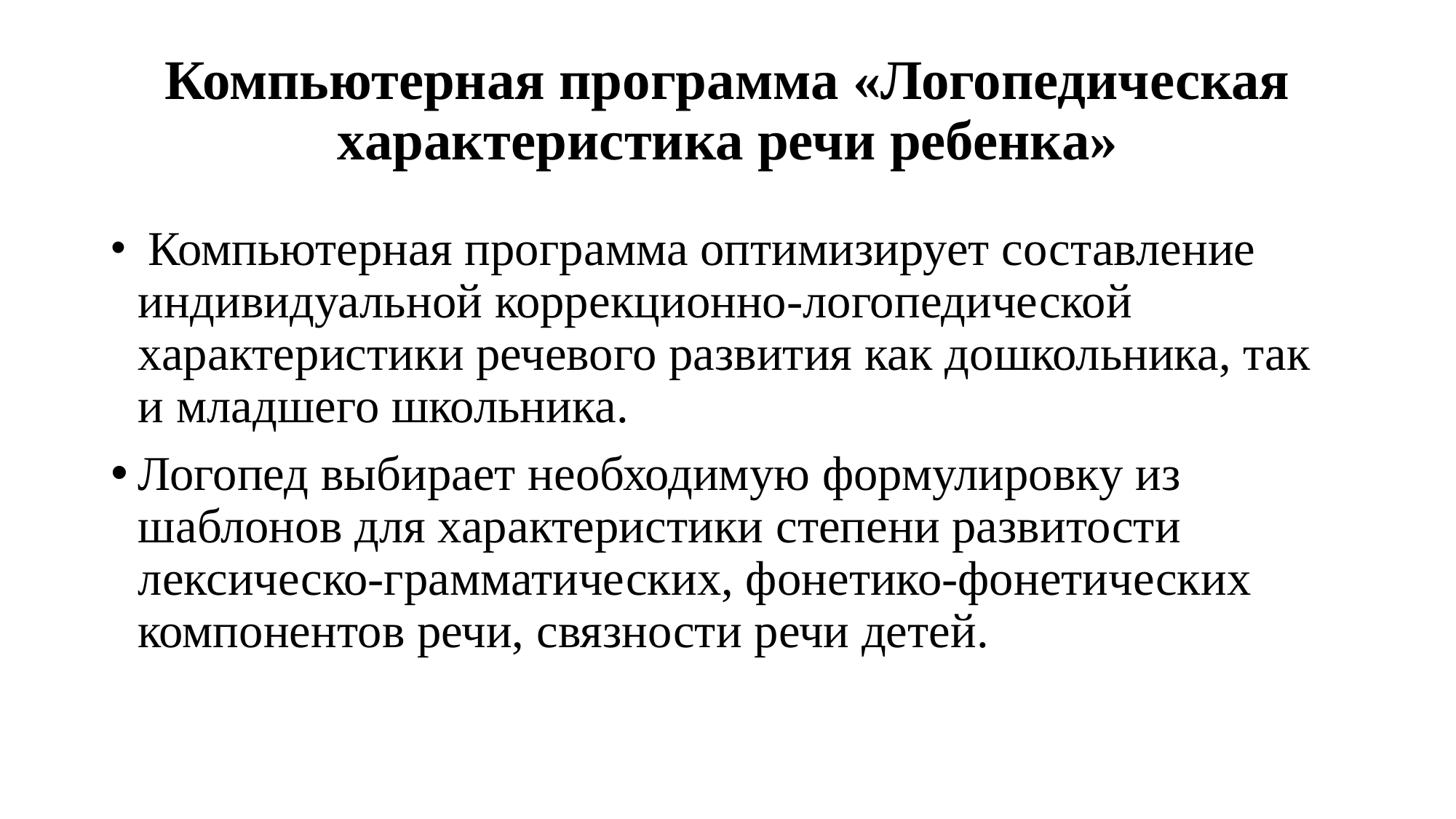

# Компьютерная программа «Логопедическая характеристика речи ребенка»
 Компьютерная программа оптимизирует составление индивидуальной коррекционно-логопедической характеристики речевого развития как дошкольника, так и младшего школьника.
Логопед выбирает необходимую формулировку из шаблонов для характеристики степени развитости лексическо-грамматических, фонетико-фонетических компонентов речи, связности речи детей.